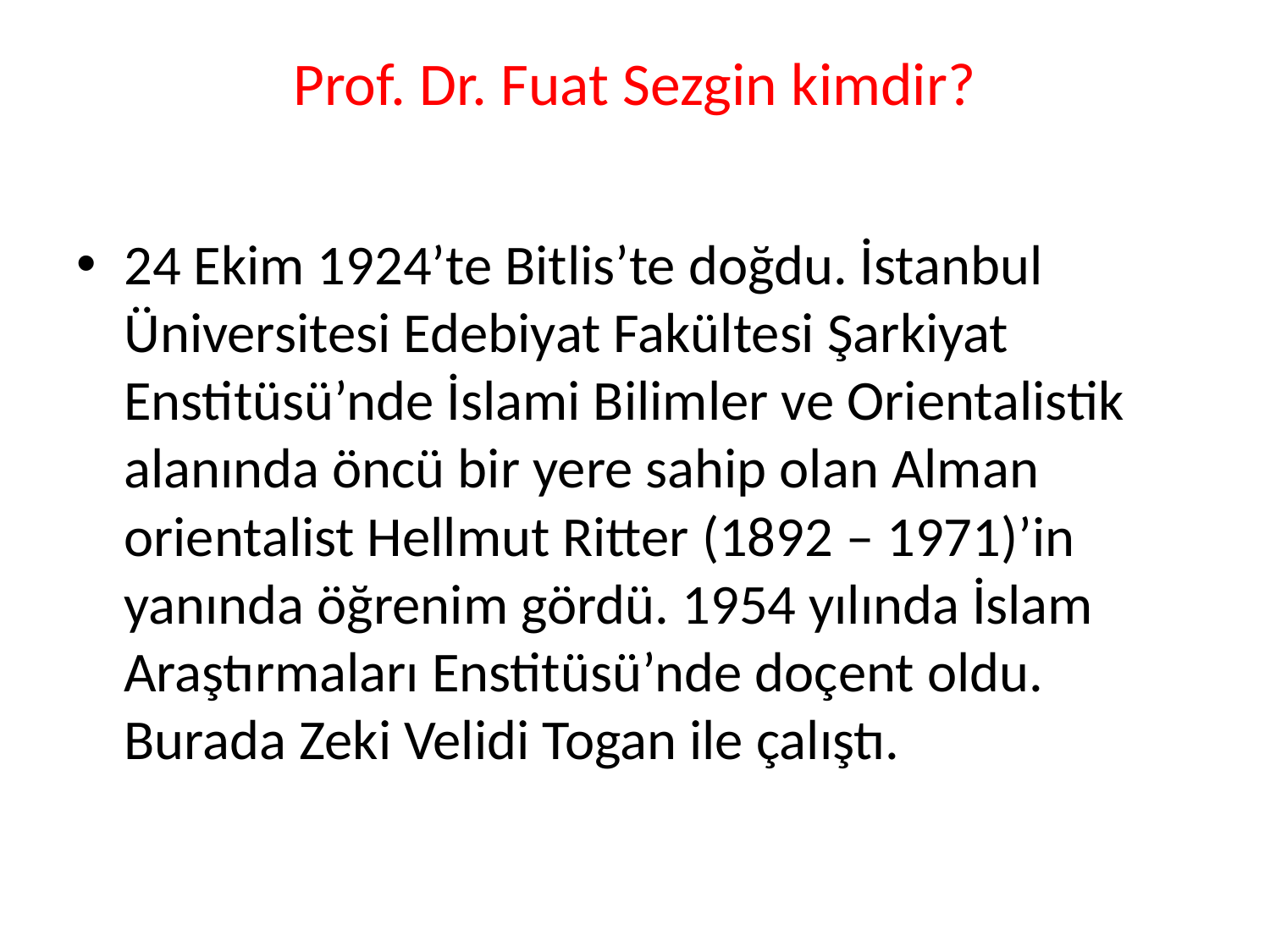

# Prof. Dr. Fuat Sezgin kimdir?
24 Ekim 1924’te Bitlis’te doğdu. İstanbul Üniversitesi Edebiyat Fakültesi Şarkiyat Enstitüsü’nde İslami Bilimler ve Orientalistik alanında öncü bir yere sahip olan Alman orientalist Hellmut Ritter (1892 – 1971)’in yanında öğrenim gördü. 1954 yılında İslam Araştırmaları Enstitüsü’nde doçent oldu. Burada Zeki Velidi Togan ile çalıştı.